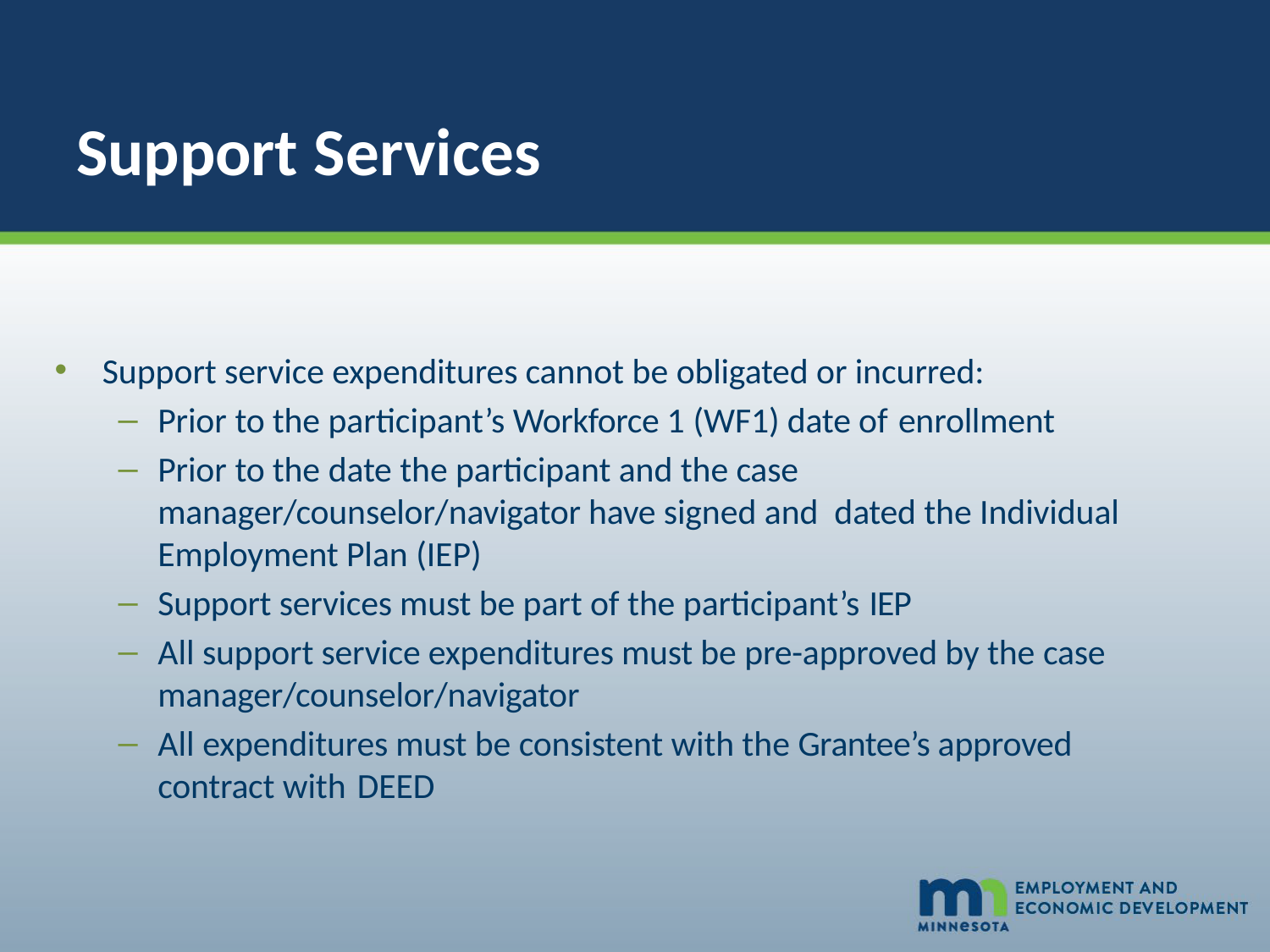

# Support Services
Support service expenditures cannot be obligated or incurred:
Prior to the participant’s Workforce 1 (WF1) date of enrollment
Prior to the date the participant and the case manager/counselor/navigator have signed and  dated the Individual Employment Plan (IEP)
Support services must be part of the participant’s IEP
All support service expenditures must be pre-approved by the case  manager/counselor/navigator
All expenditures must be consistent with the Grantee’s approved contract with DEED